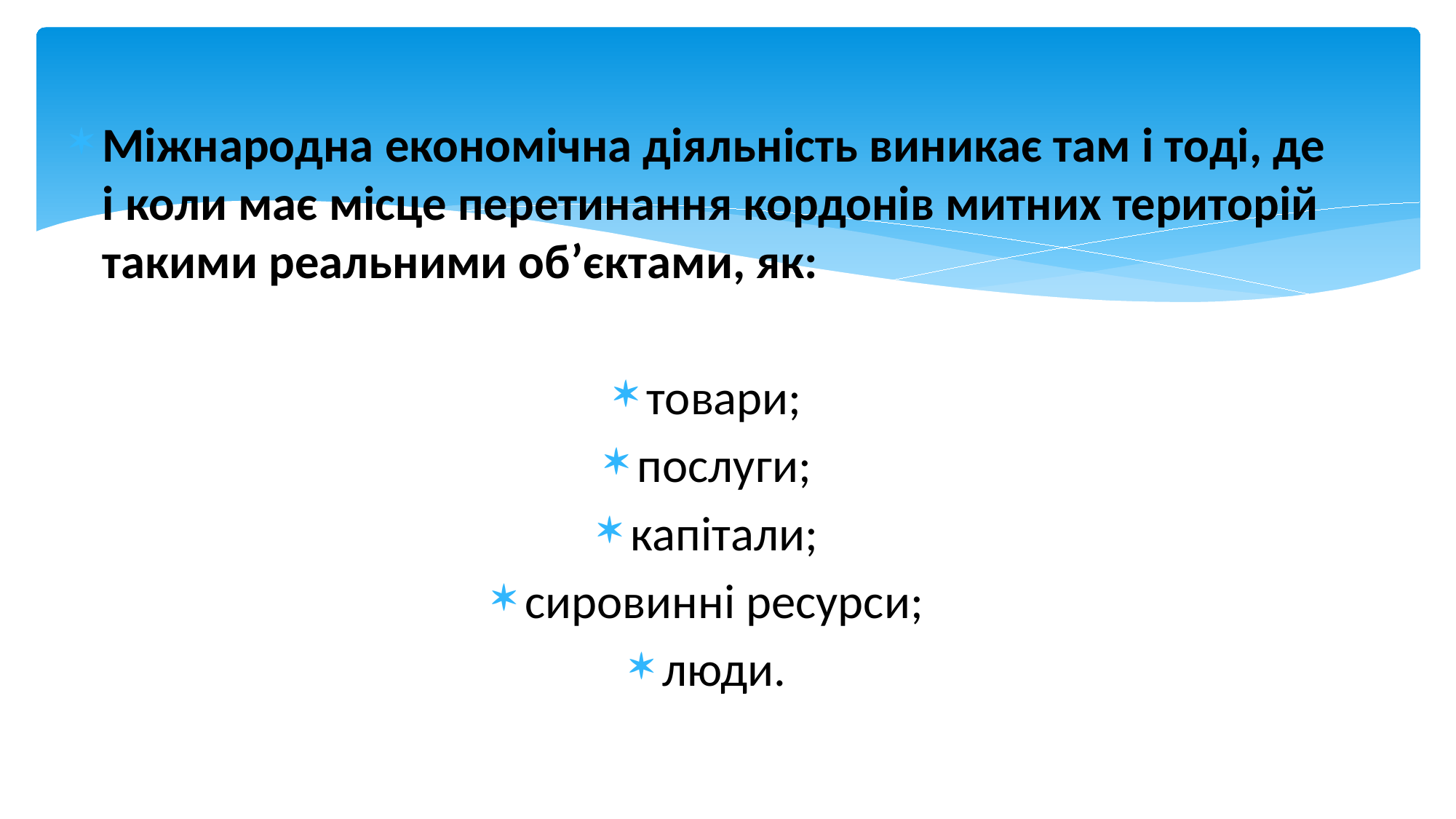

Міжнародна економічна діяльність виникає там і тоді, де і коли має місце перетинання кордонів митних територій такими реальними об’єктами, як:

товари;
послуги;
капітали;
сировинні ресурси;
люди.